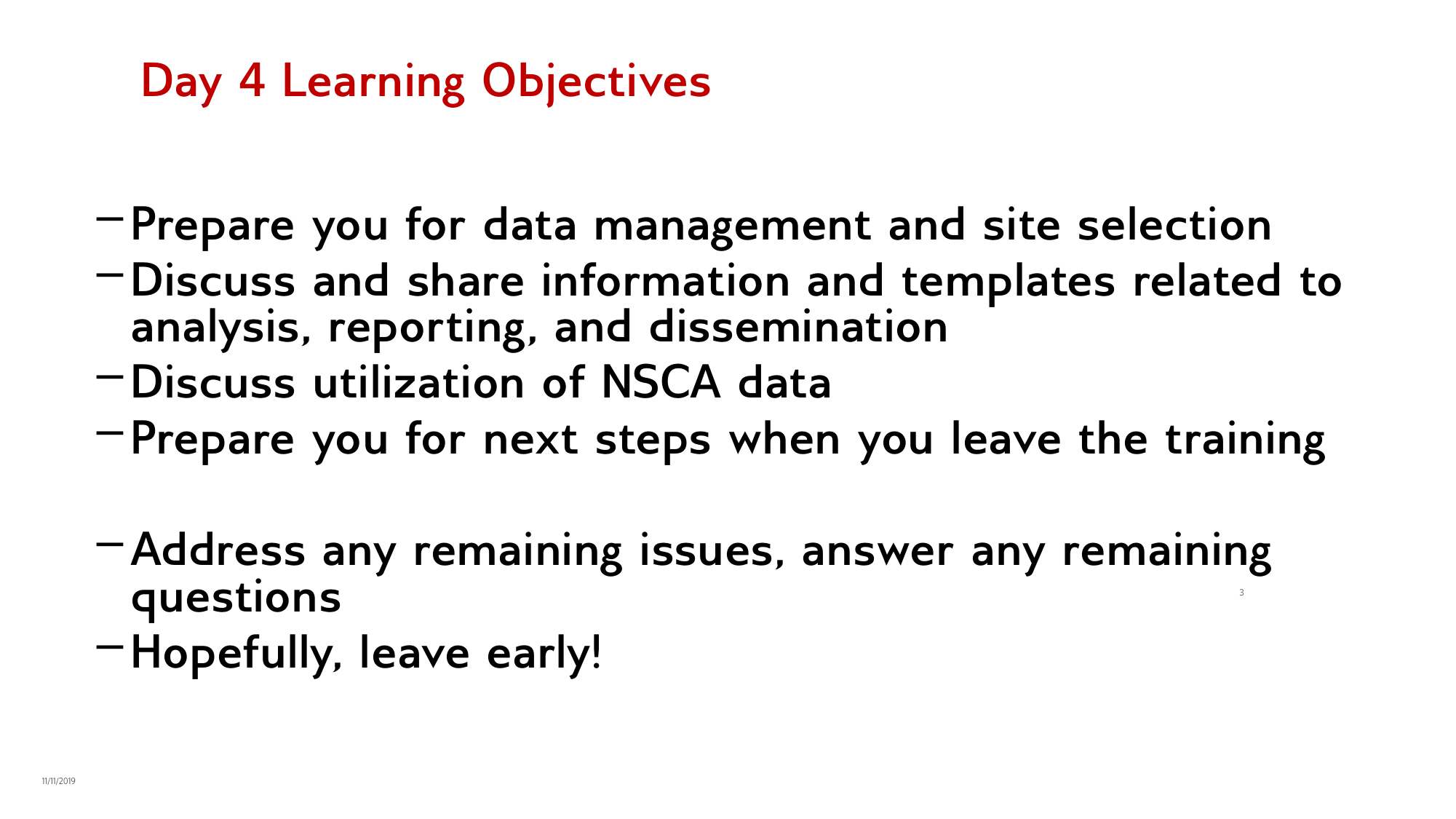

Day 4 Learning Objectives
Prepare you for data management and site selection
Discuss and share information and templates related to analysis, reporting, and dissemination
Discuss utilization of NSCA data
Prepare you for next steps when you leave the training

Address any remaining issues, answer any remaining questions
Hopefully, leave early!
3
11/11/2019